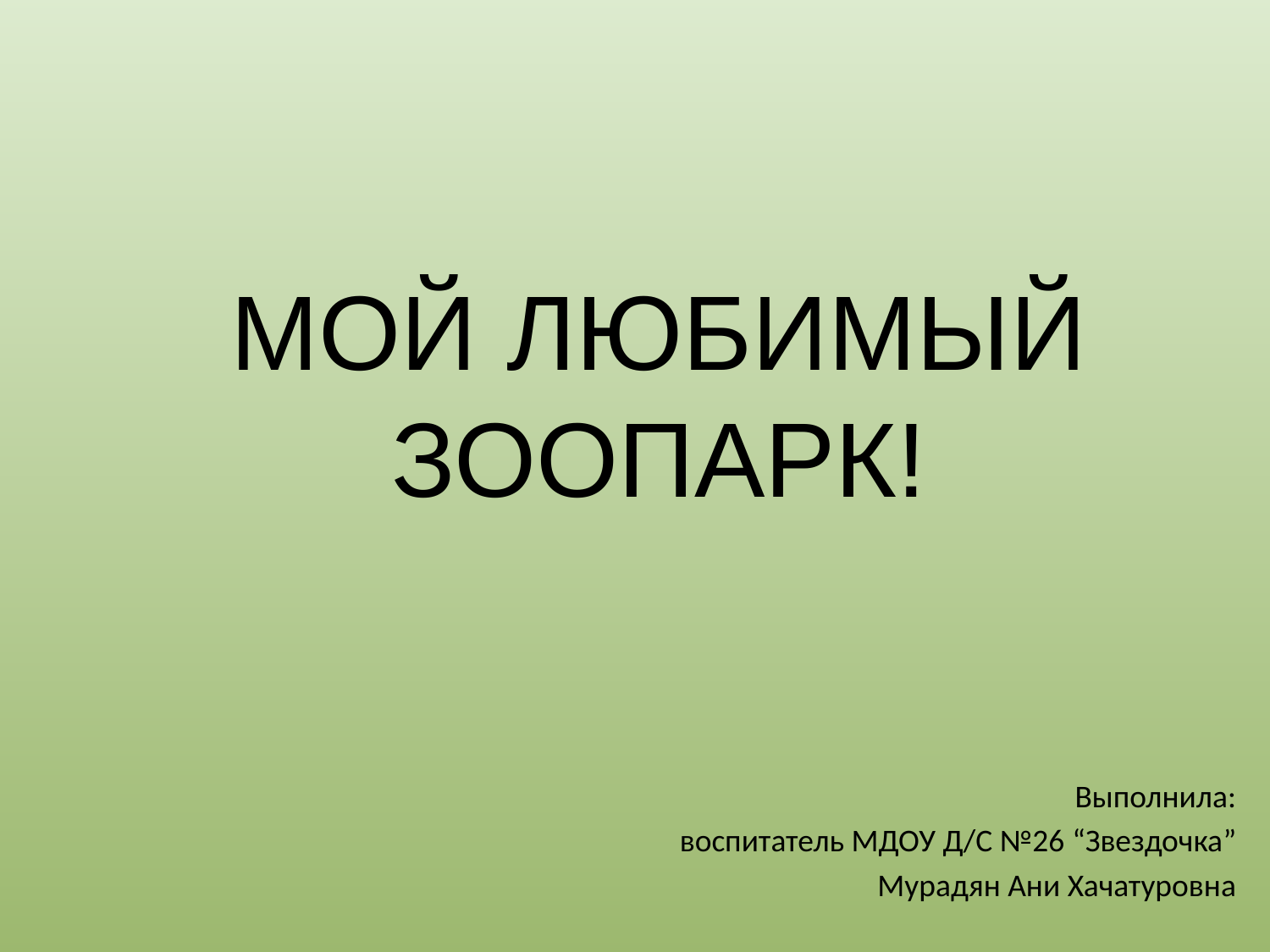

# Мой любимый Зоопарк!
Выполнила:
воспитатель МДОУ Д/С №26 “Звездочка”
 Мурадян Ани Хачатуровна